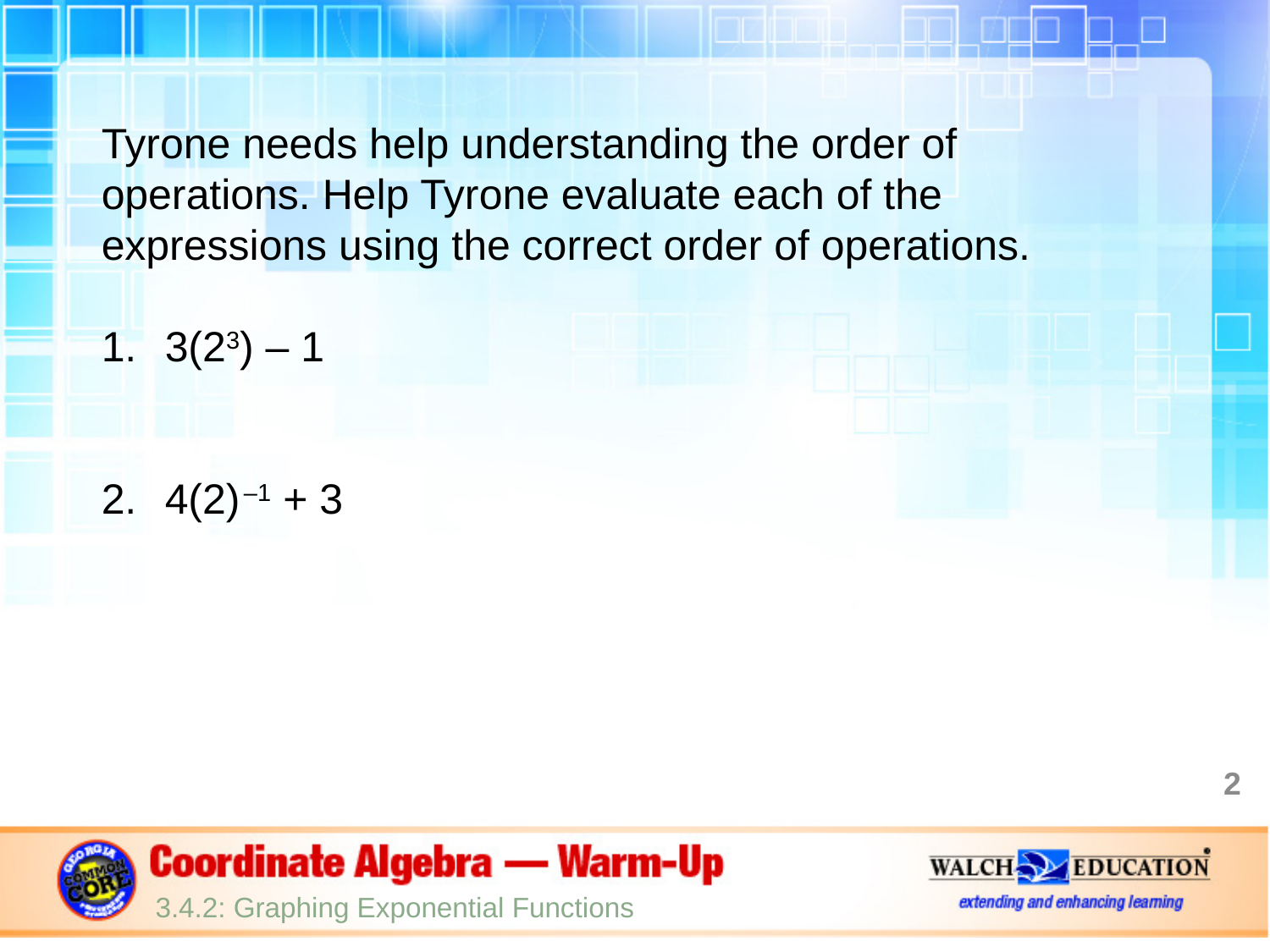

Tyrone needs help understanding the order of operations. Help Tyrone evaluate each of the expressions using the correct order of operations.

3(23) – 1

4(2) –1 + 3

2
3.4.2: Graphing Exponential Functions